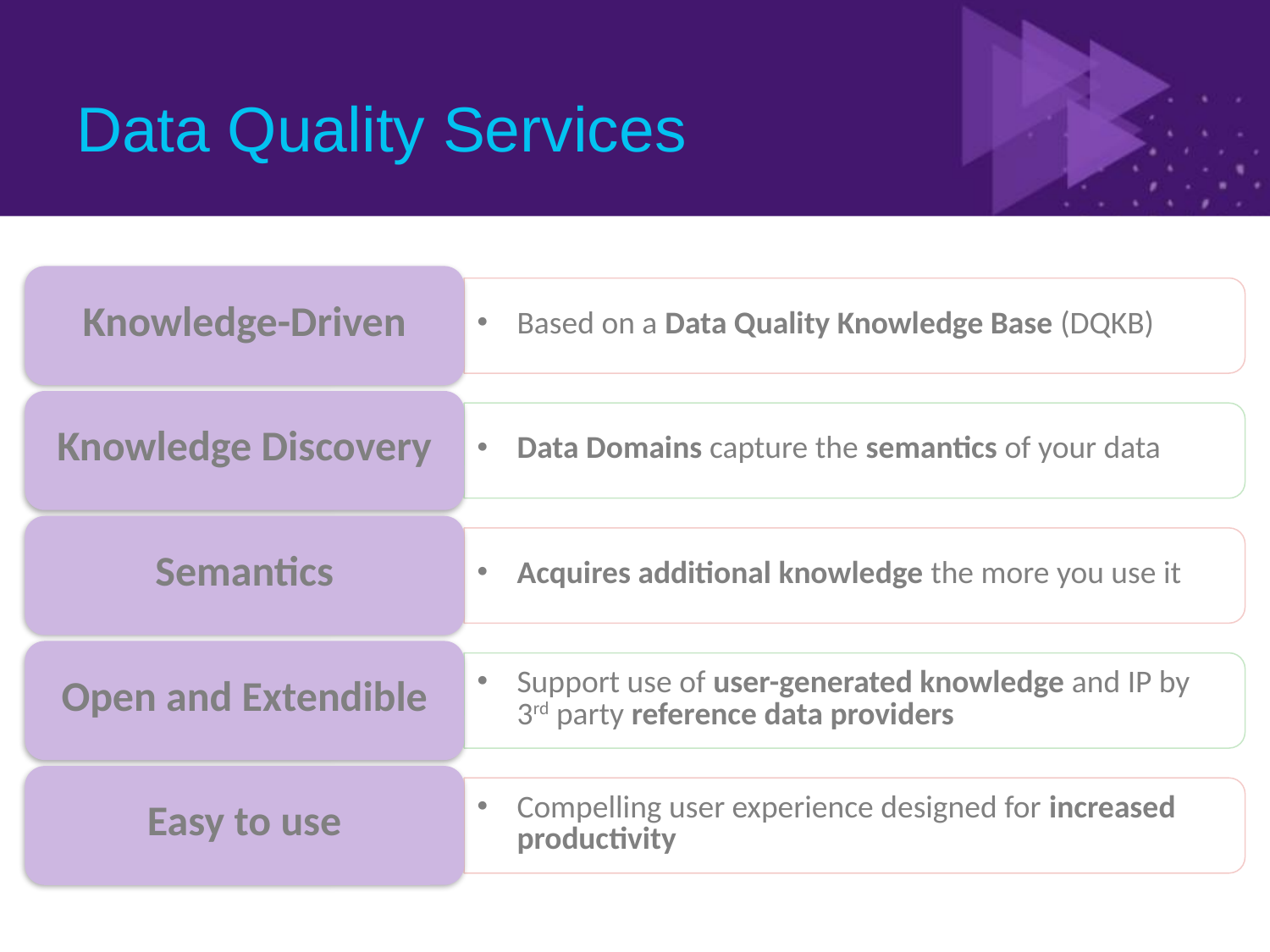

# Data Quality Services
Knowledge-Driven
Based on a Data Quality Knowledge Base (DQKB)
Data Domains capture the semantics of your data
Support use of user-generated knowledge and IP by 3rd party reference data providers
Acquires additional knowledge the more you use it
Compelling user experience designed for increased productivity
Open and Extendible
Easy to use
Semantics
Knowledge Discovery